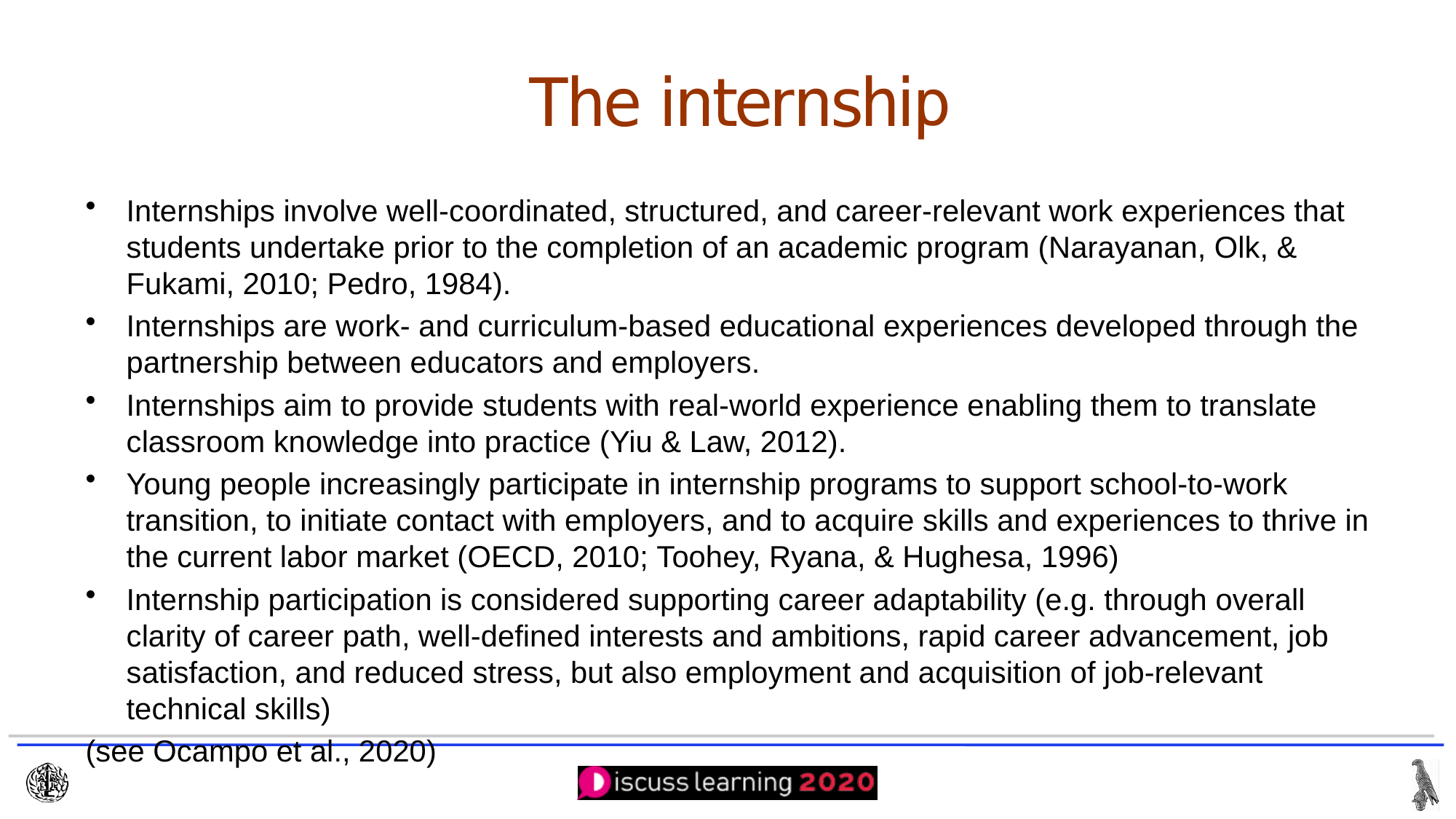

# The internship
Internships involve well-coordinated, structured, and career-relevant work experiences that students undertake prior to the completion of an academic program (Narayanan, Olk, & Fukami, 2010; Pedro, 1984).
Internships are work- and curriculum-based educational experiences developed through the partnership between educators and employers.
Internships aim to provide students with real-world experience enabling them to translate classroom knowledge into practice (Yiu & Law, 2012).
Young people increasingly participate in internship programs to support school-to-work transition, to initiate contact with employers, and to acquire skills and experiences to thrive in the current labor market (OECD, 2010; Toohey, Ryana, & Hughesa, 1996)
Internship participation is considered supporting career adaptability (e.g. through overall clarity of career path, well-defined interests and ambitions, rapid career advancement, job satisfaction, and reduced stress, but also employment and acquisition of job-relevant technical skills)
(see Ocampo et al., 2020)